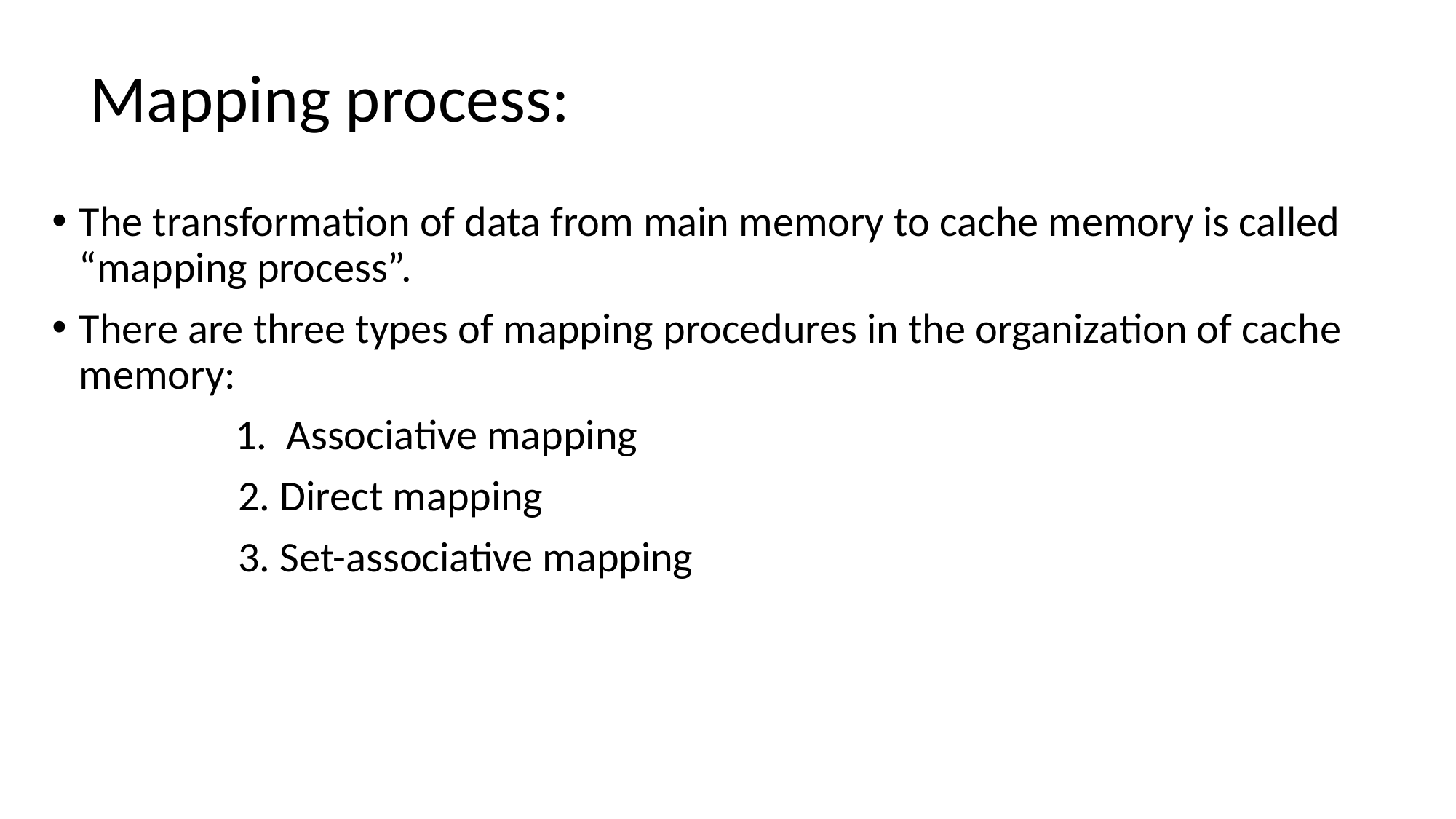

# Mapping process:
The transformation of data from main memory to cache memory is called “mapping process”.
There are three types of mapping procedures in the organization of cache memory:
                   1.  Associative mapping
	        2. Direct mapping
	        3. Set-associative mapping